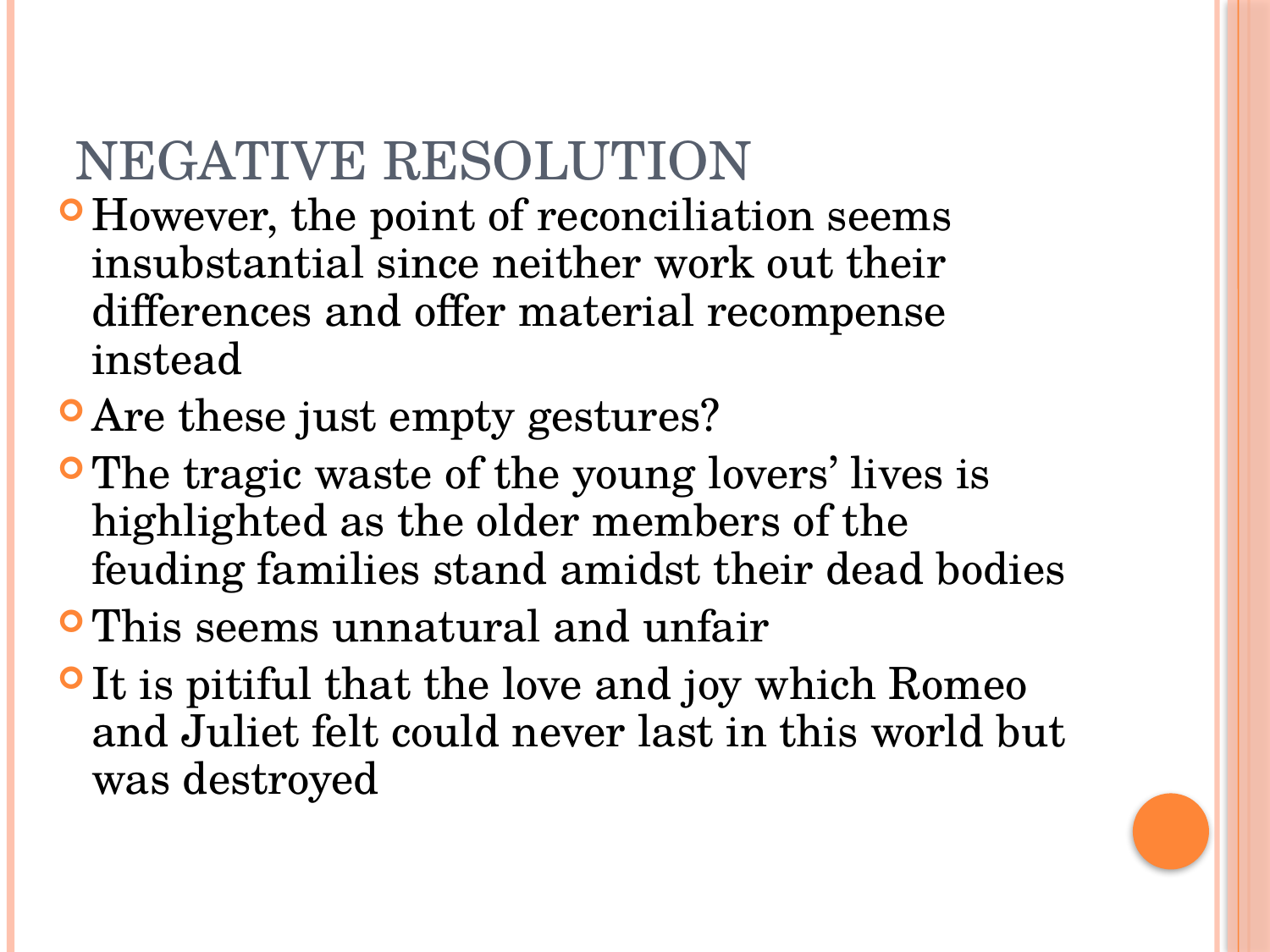

# Negative Resolution
However, the point of reconciliation seems insubstantial since neither work out their differences and offer material recompense instead
Are these just empty gestures?
The tragic waste of the young lovers’ lives is highlighted as the older members of the feuding families stand amidst their dead bodies
This seems unnatural and unfair
It is pitiful that the love and joy which Romeo and Juliet felt could never last in this world but was destroyed